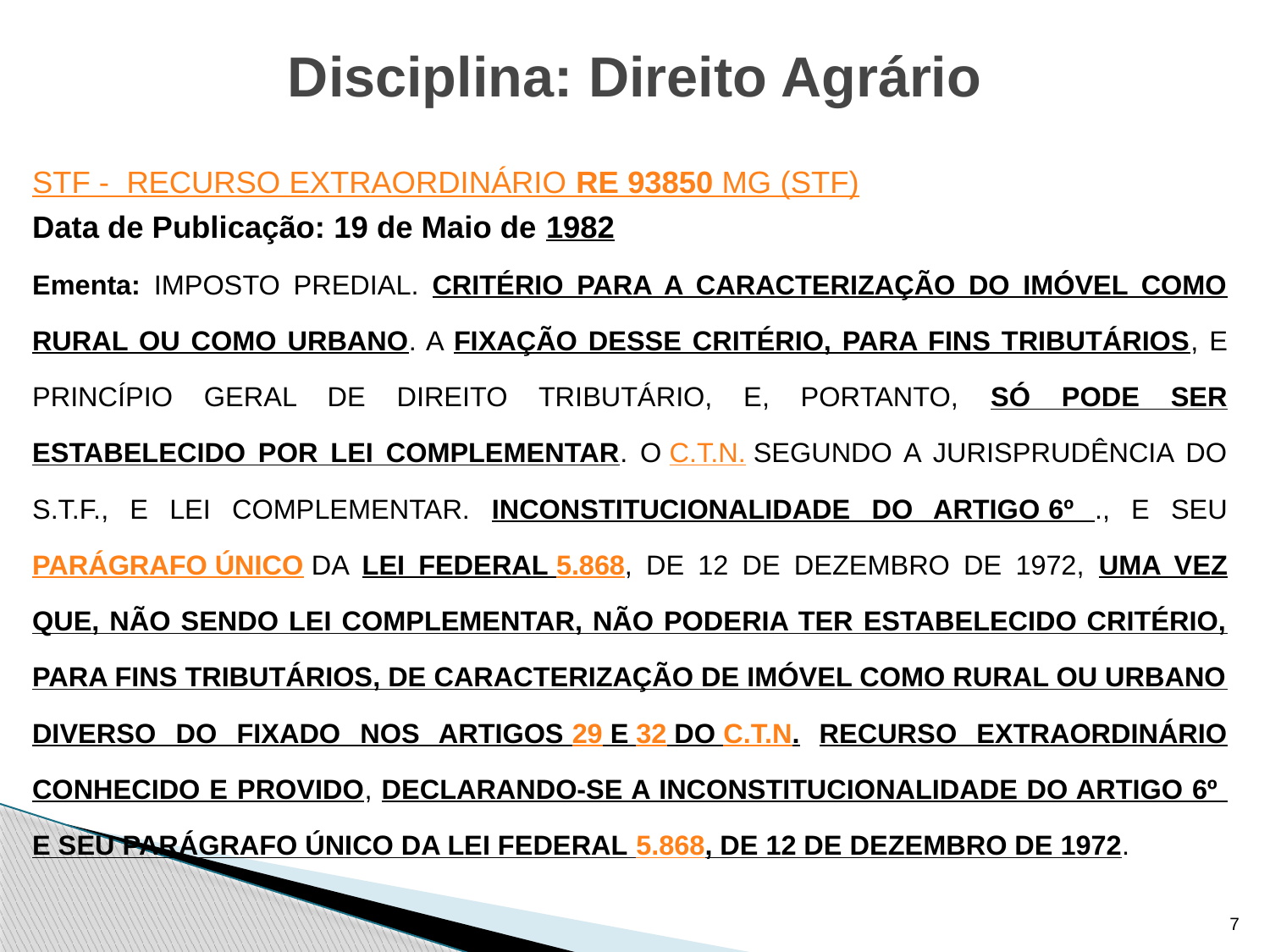

Disciplina: Direito Agrário
STF -  RECURSO EXTRAORDINÁRIO RE 93850 MG (STF)
Data de Publicação: 19 de Maio de 1982
Ementa: IMPOSTO PREDIAL. CRITÉRIO PARA A CARACTERIZAÇÃO DO IMÓVEL COMO RURAL OU COMO URBANO. A FIXAÇÃO DESSE CRITÉRIO, PARA FINS TRIBUTÁRIOS, E PRINCÍPIO GERAL DE DIREITO TRIBUTÁRIO, E, PORTANTO, SÓ PODE SER ESTABELECIDO POR LEI COMPLEMENTAR. O C.T.N. SEGUNDO A JURISPRUDÊNCIA DO S.T.F., E LEI COMPLEMENTAR. INCONSTITUCIONALIDADE DO ARTIGO 6º ., E SEU PARÁGRAFO ÚNICO DA LEI FEDERAL 5.868, DE 12 DE DEZEMBRO DE 1972, UMA VEZ QUE, NÃO SENDO LEI COMPLEMENTAR, NÃO PODERIA TER ESTABELECIDO CRITÉRIO, PARA FINS TRIBUTÁRIOS, DE CARACTERIZAÇÃO DE IMÓVEL COMO RURAL OU URBANO DIVERSO DO FIXADO NOS ARTIGOS 29 E 32 DO C.T.N. RECURSO EXTRAORDINÁRIO CONHECIDO E PROVIDO, DECLARANDO-SE A INCONSTITUCIONALIDADE DO ARTIGO 6º  E SEU PARÁGRAFO ÚNICO DA LEI FEDERAL 5.868, DE 12 DE DEZEMBRO DE 1972.
7